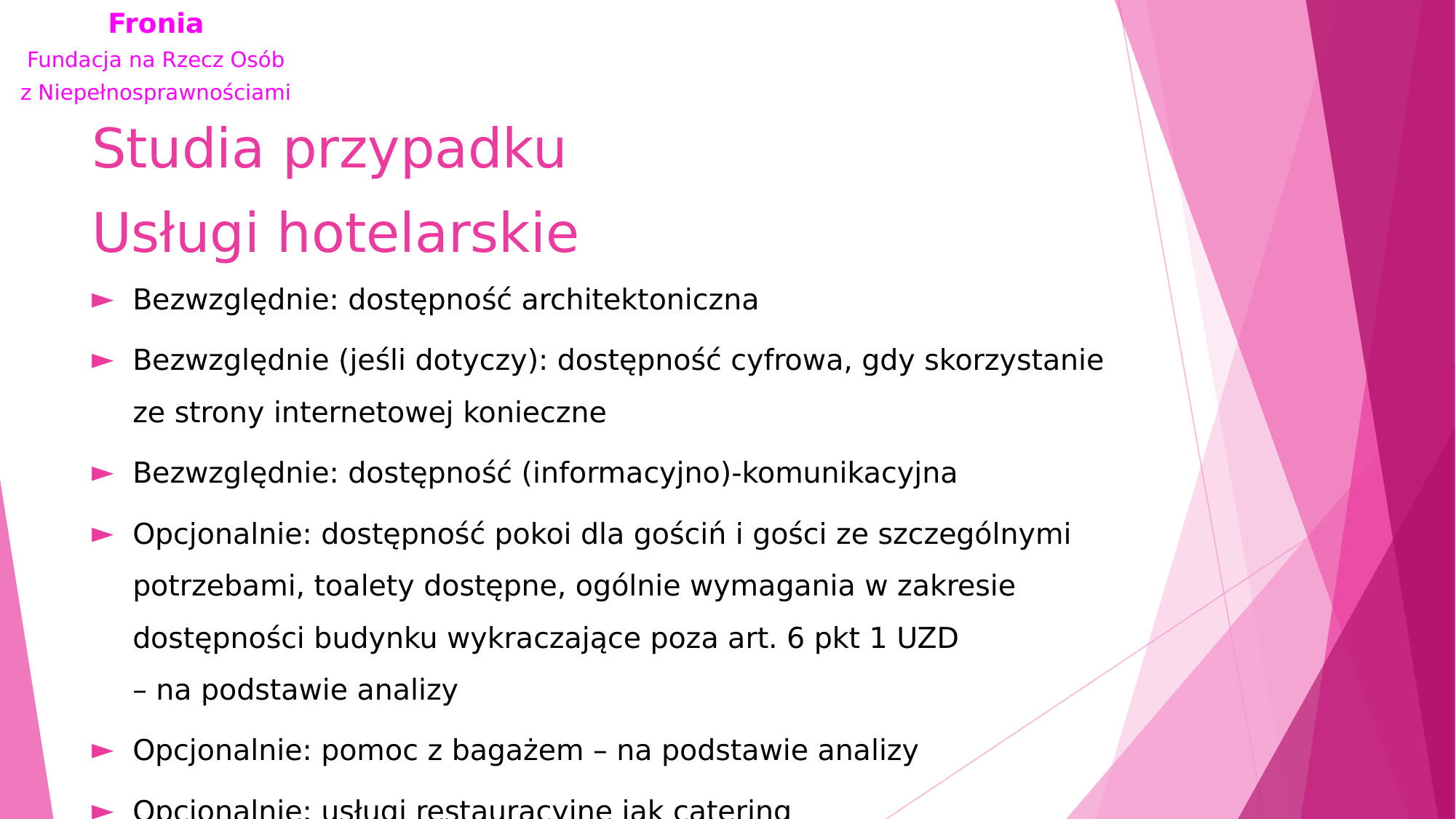

# Studia przypadku Usługi hotelarskie
Bezwzględnie: dostępność architektoniczna
Bezwzględnie (jeśli dotyczy): dostępność cyfrowa, gdy skorzystanie ze strony internetowej konieczne
Bezwzględnie: dostępność (informacyjno)-komunikacyjna
Opcjonalnie: dostępność pokoi dla gościń i gości ze szczególnymi potrzebami, toalety dostępne, ogólnie wymagania w zakresie dostępności budynku wykraczające poza art. 6 pkt 1 UZD – na podstawie analizy
Opcjonalnie: pomoc z bagażem – na podstawie analizy
Opcjonalnie: usługi restauracyjne jak catering